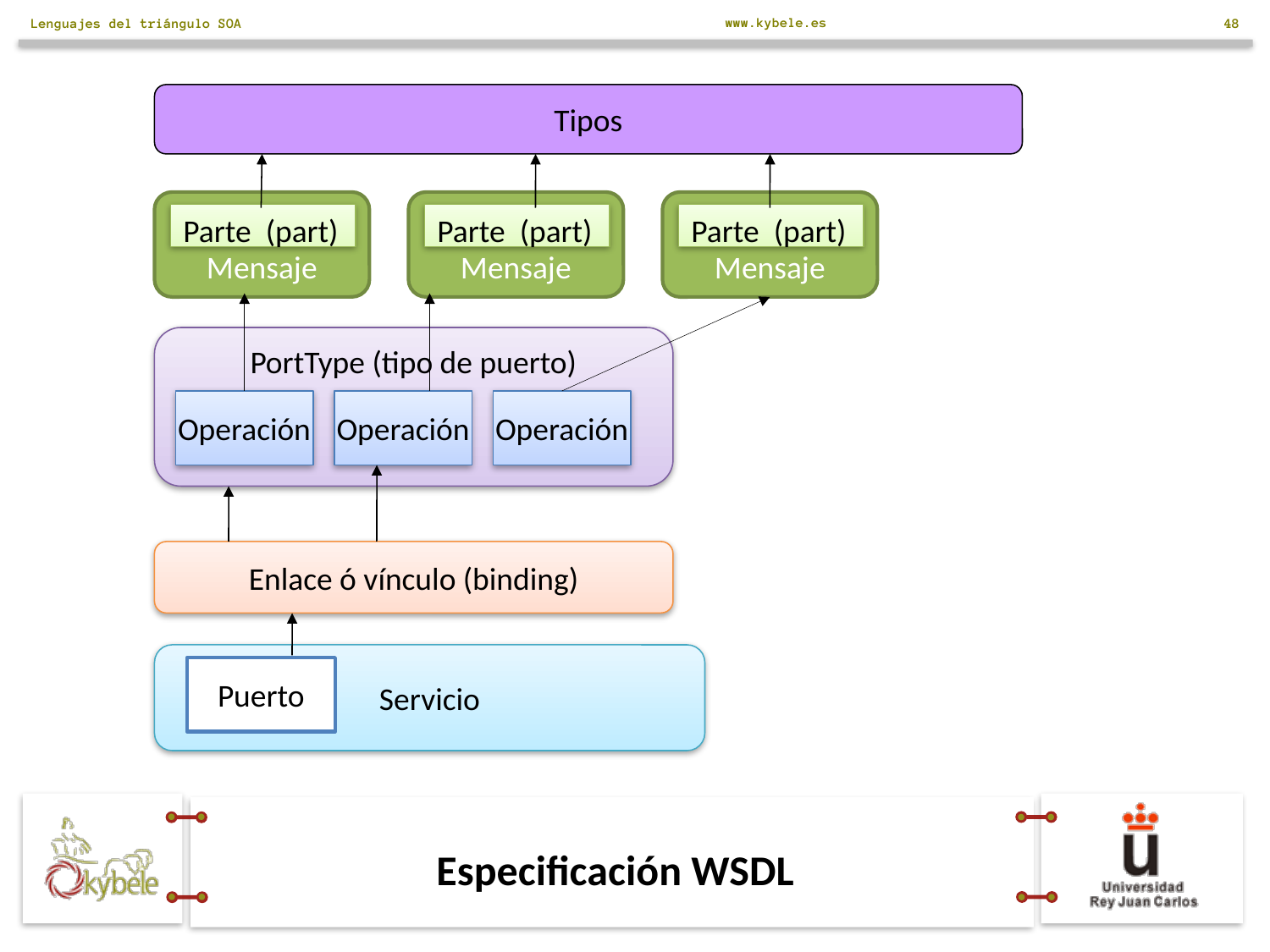

Lenguajes del triángulo SOA
48
Tipos

Mensaje
Mensaje
Mensaje
Parte  (part)
Parte  (part)
Parte  (part)
PortType (tipo de puerto)
Operación
Operación
Operación

Enlace ó vínculo (binding)

Servicio
Puerto
# Especificación WSDL